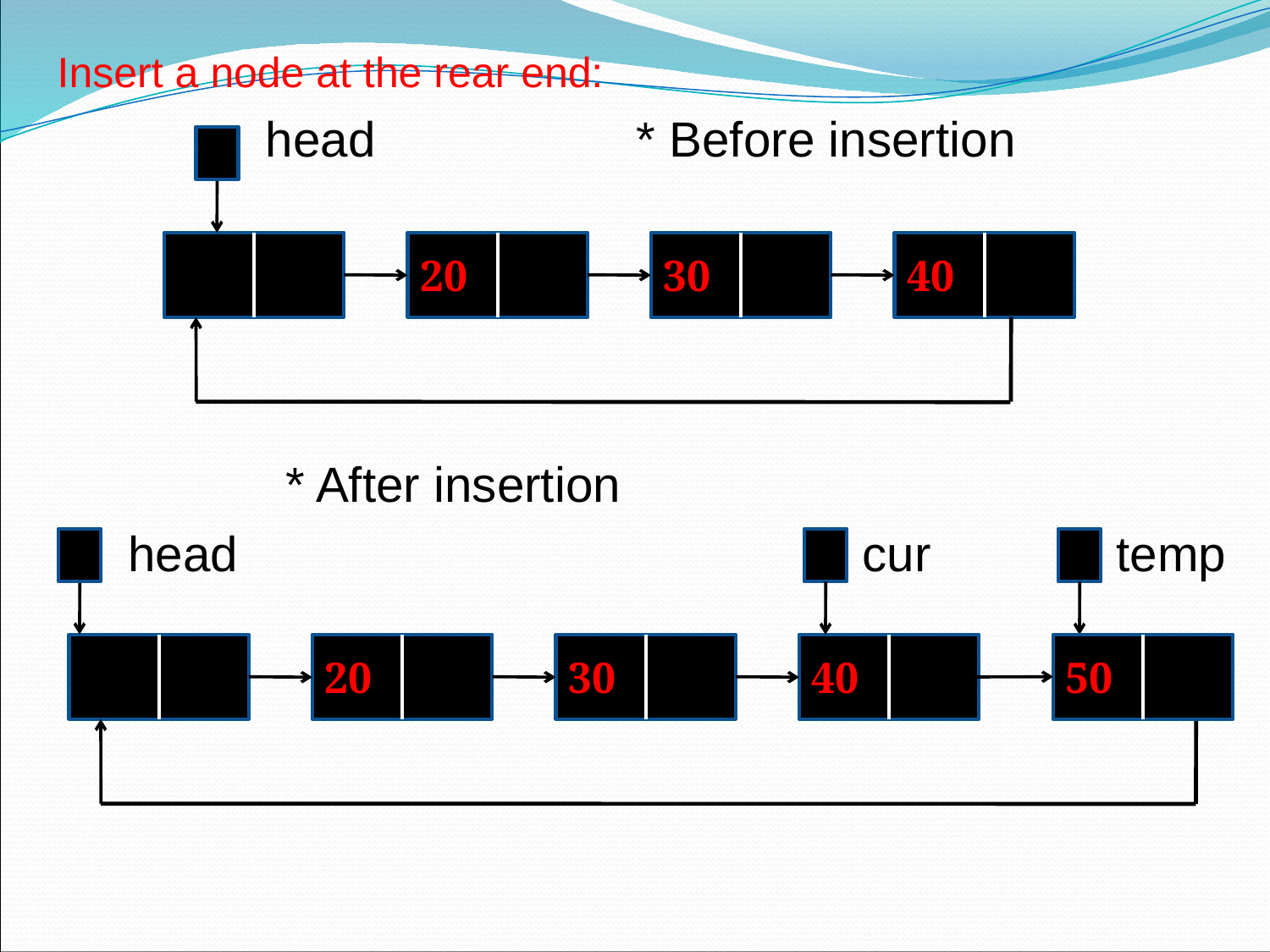

Insert a node at the rear end:
                 head                   * Before insertion

		* After insertion
       head					     cur	     temp

#

20
30
40

20
30
40
50